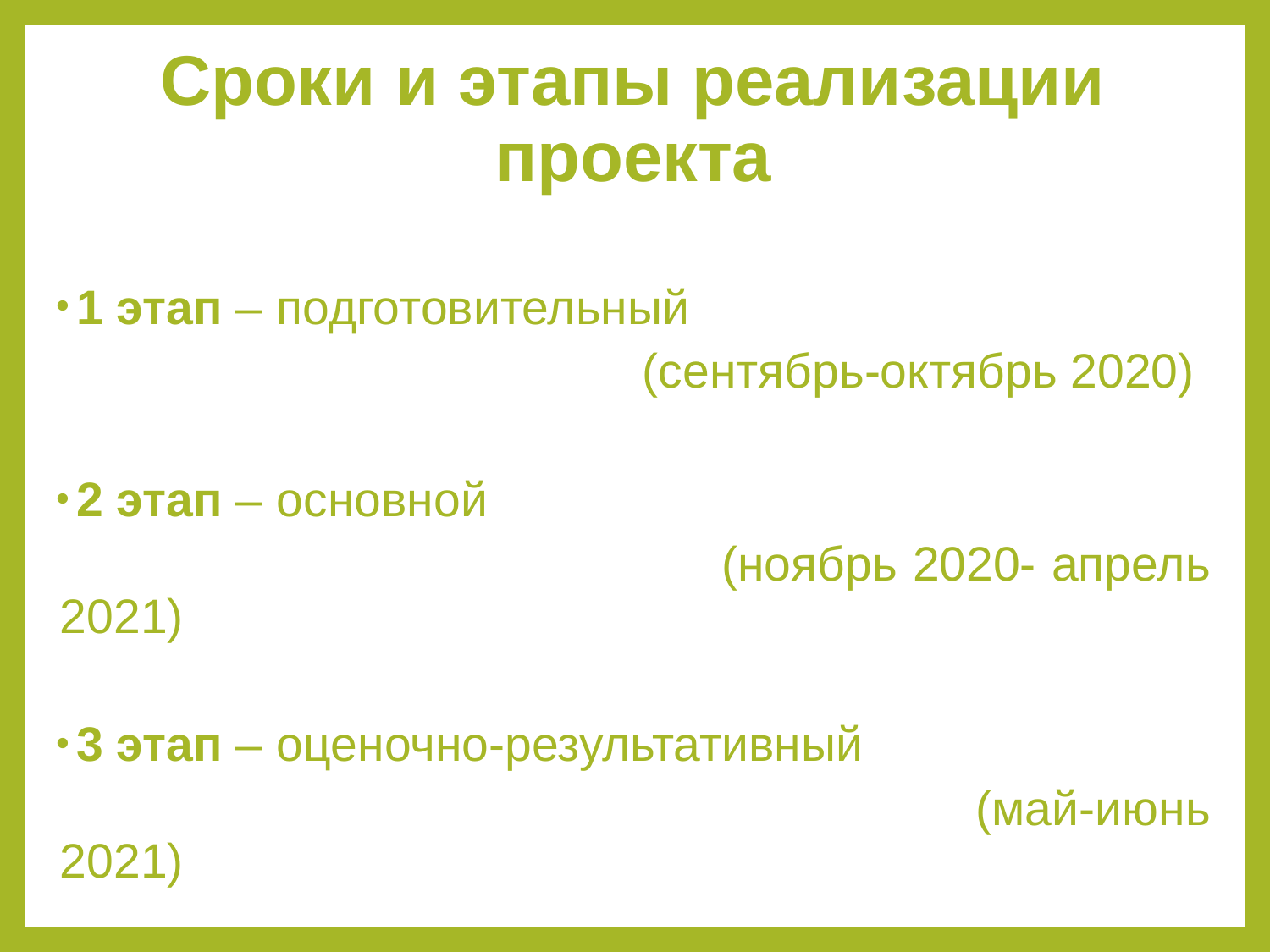

# Сроки и этапы реализации проекта
1 этап – подготовительный
                                           (сентябрь-октябрь 2020)

2 этап – основной
                                           (ноябрь 2020- апрель 2021)

3 этап – оценочно-результативный
                                                                  (май-июнь 2021)